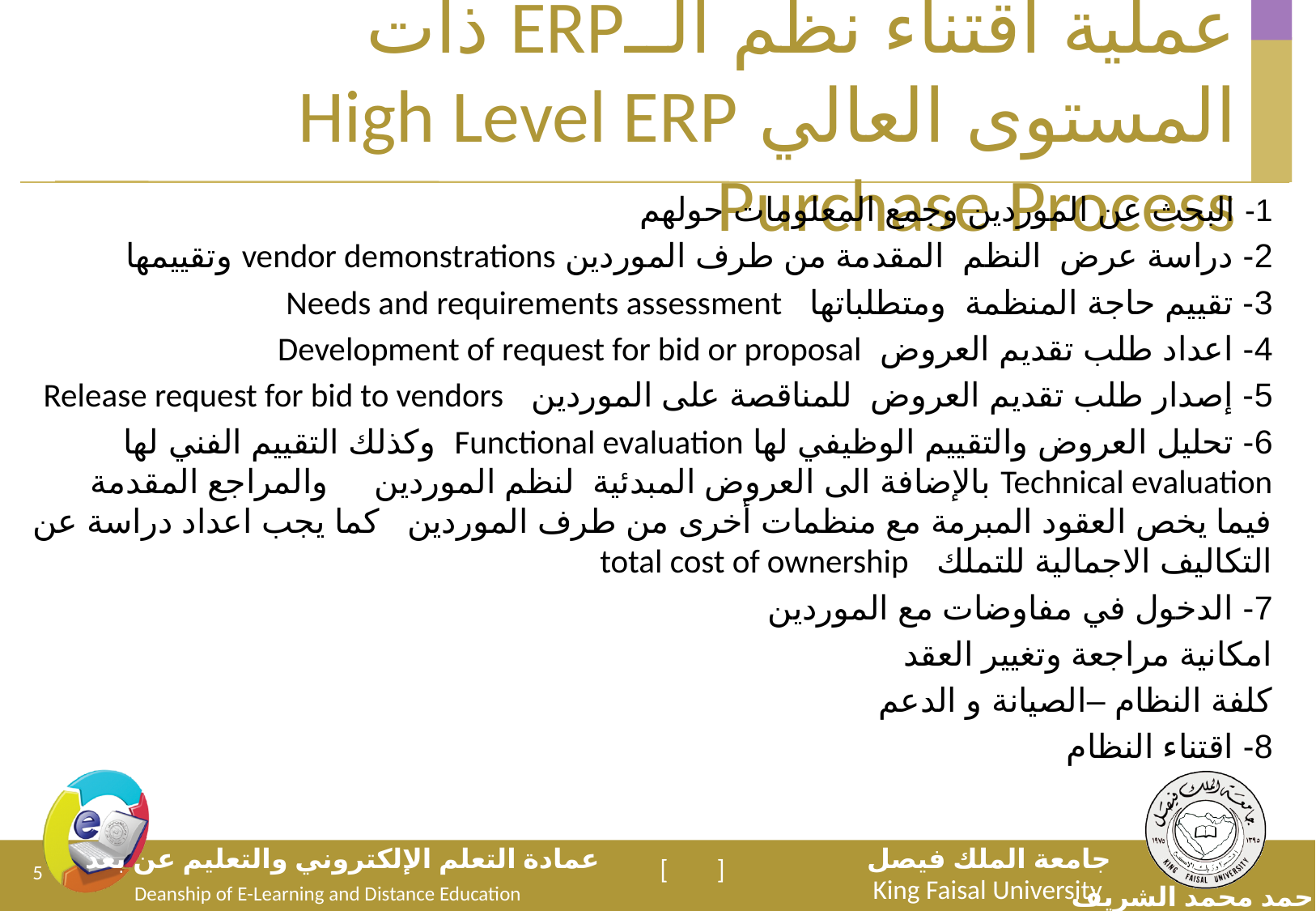

# عملية اقتناء نظم الــERP ذات المستوى العالي High Level ERP Purchase Process
1- البحث عن الموردين وجمع المعلومات حولهم
2- دراسة عرض  النظم  المقدمة من طرف الموردين vendor demonstrations وتقييمها
3- تقييم حاجة المنظمة  ومتطلباتها   Needs and requirements assessment
4- اعداد طلب تقديم العروض  Development of request for bid or proposal
5- إصدار طلب تقديم العروض  للمناقصة على الموردين   Release request for bid to vendors
6- تحليل العروض والتقييم الوظيفي لها Functional evaluation  وكذلك التقييم الفني لها      Technical evaluation بالإضافة الى العروض المبدئية  لنظم الموردين     والمراجع المقدمة  فيما يخص العقود المبرمة مع منظمات أخرى من طرف الموردين   كما يجب اعداد دراسة عن التكاليف الاجمالية للتملك   total cost of ownership
7- الدخول في مفاوضات مع الموردين
امكانية مراجعة وتغيير العقد
كلفة النظام –الصيانة و الدعم
8- اقتناء النظام

5